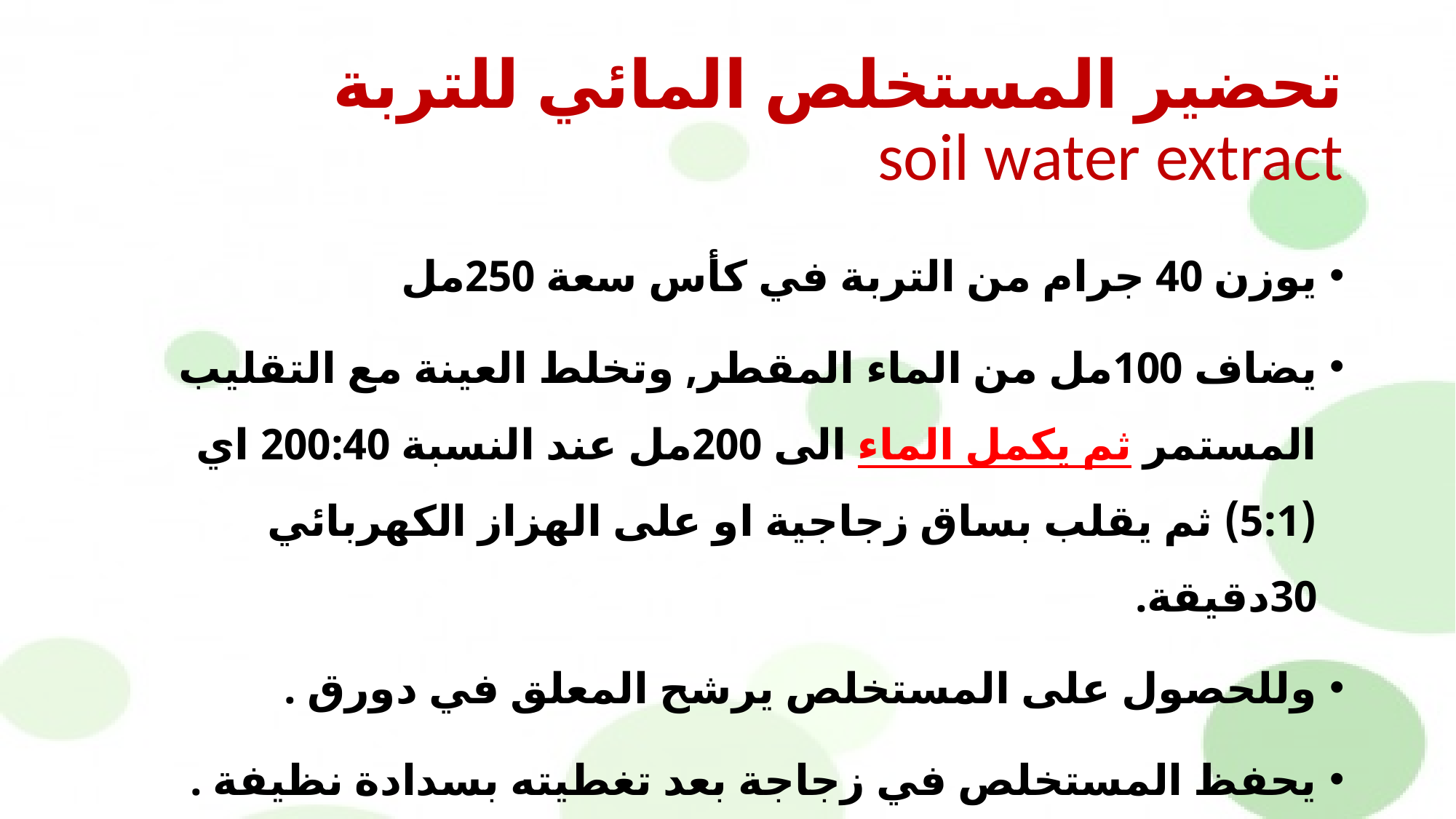

# تحضير المستخلص المائي للتربة soil water extract
يوزن 40 جرام من التربة في كأس سعة 250مل
يضاف 100مل من الماء المقطر, وتخلط العينة مع التقليب المستمر ثم يكمل الماء الى 200مل عند النسبة 200:40 اي (5:1) ثم يقلب بساق زجاجية او على الهزاز الكهربائي 30دقيقة.
وللحصول على المستخلص يرشح المعلق في دورق .
يحفظ المستخلص في زجاجة بعد تغطيته بسدادة نظيفة .